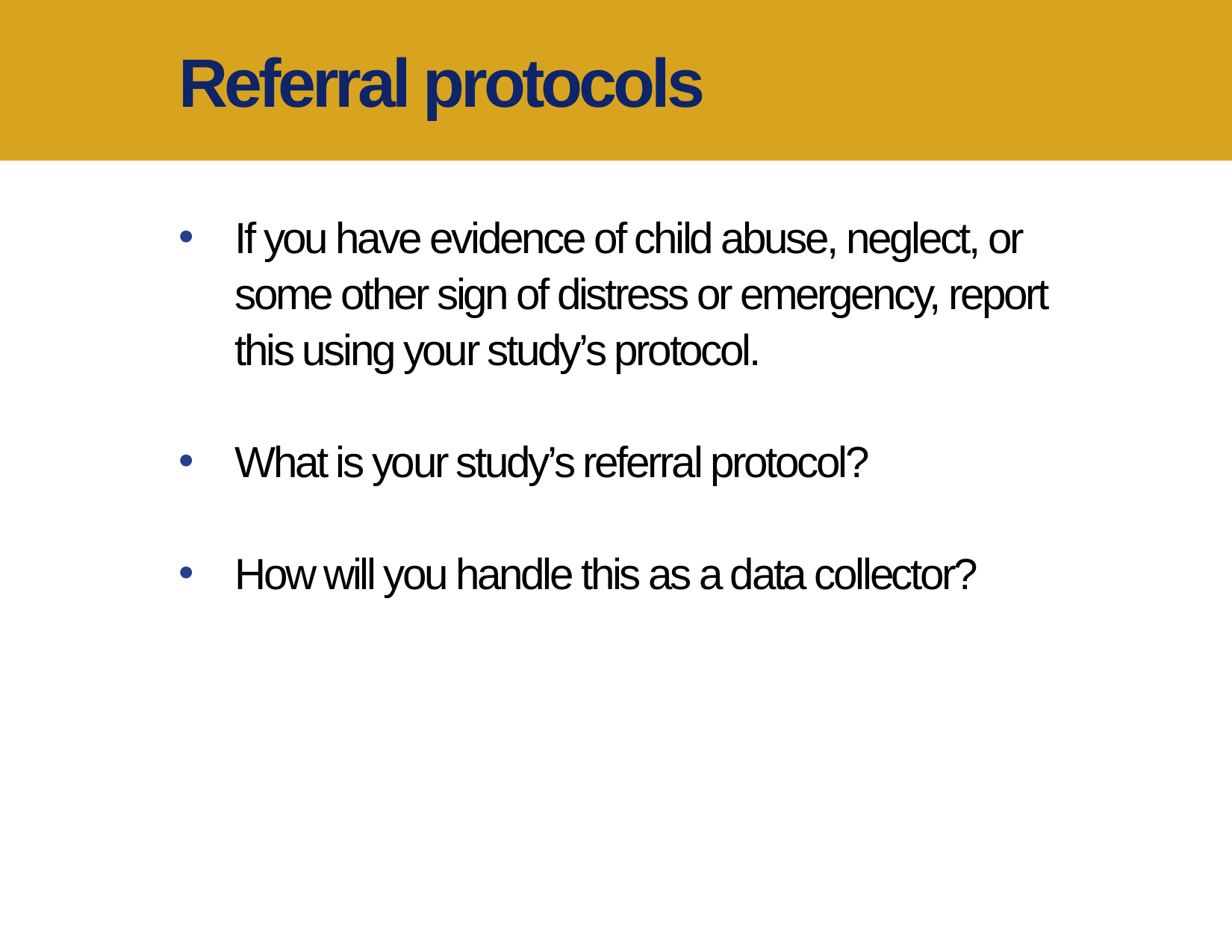

Referral protocols
If you have evidence of child abuse, neglect, or some other sign of distress or emergency, report this using your study’s protocol.

What is your study’s referral protocol?

How will you handle this as a data collector?
Author Name and Degree Here
MEASURE Evaluation
Your organization here

DATE FOR PRESENTATION IF NECESSARY
NAME OF MEETING